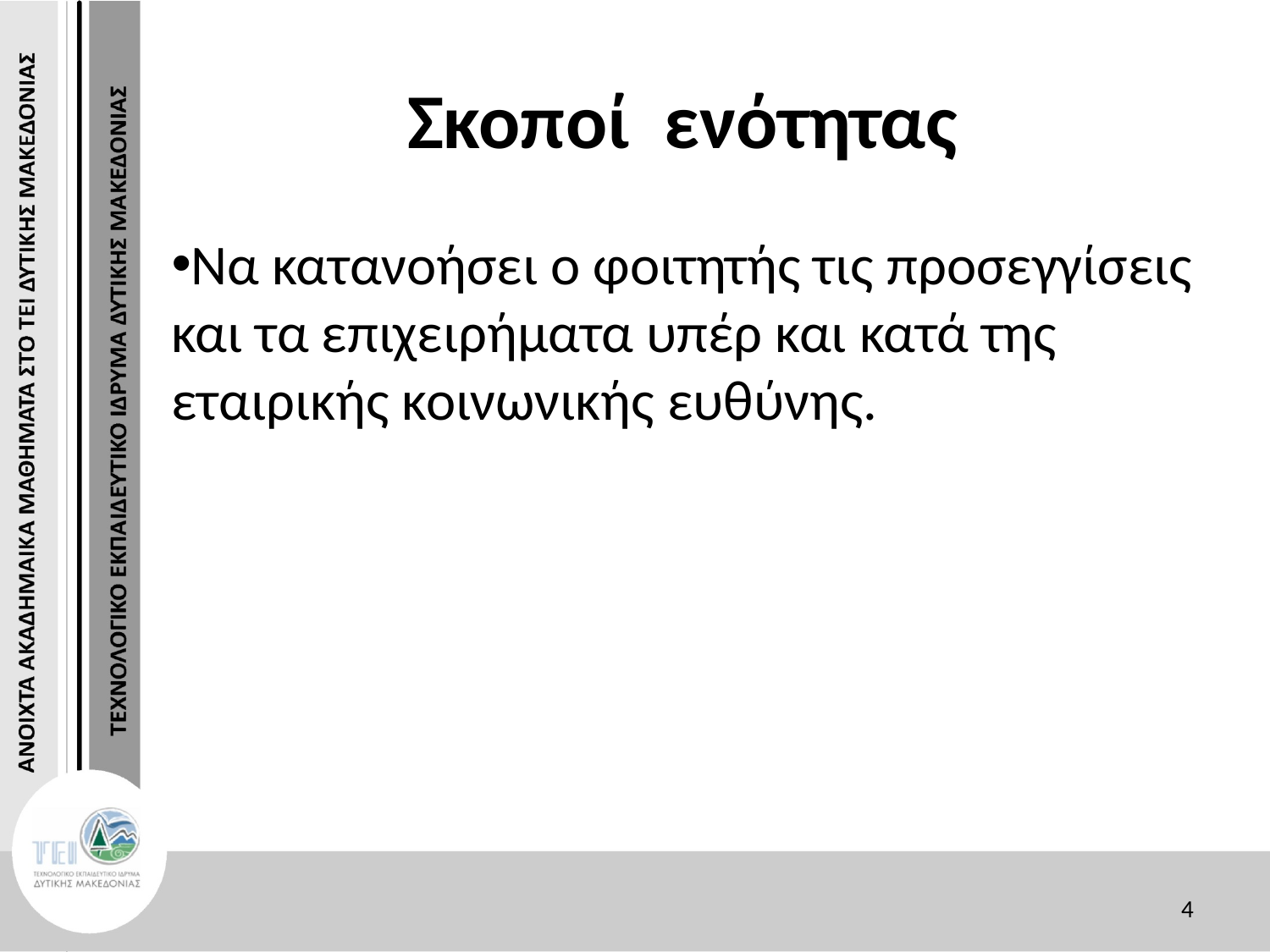

# Σκοποί  ενότητας
Να κατανοήσει ο φοιτητής τις προσεγγίσεις και τα επιχειρήματα υπέρ και κατά της εταιρικής κοινωνικής ευθύνης.
4